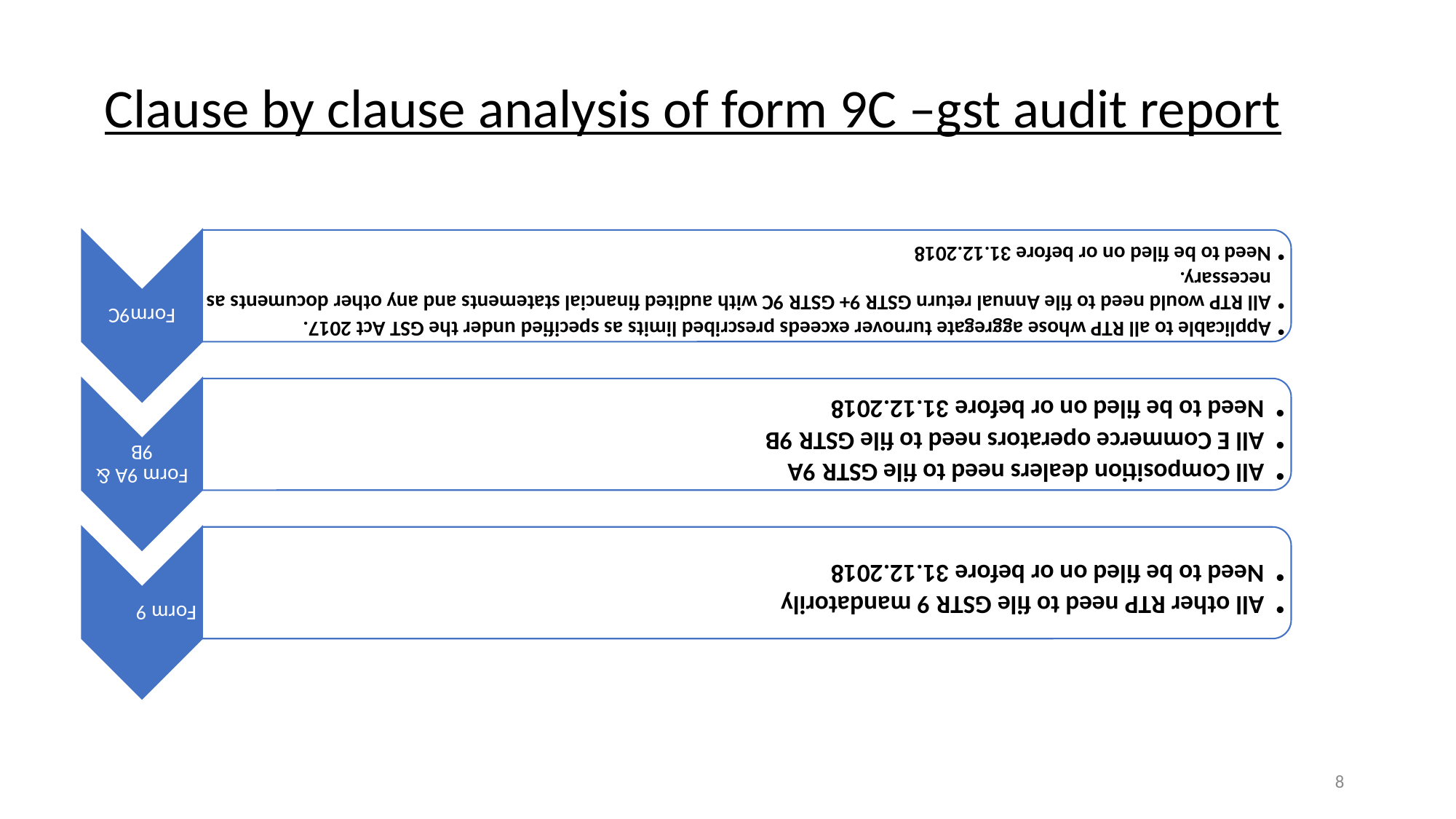

# Clause by clause analysis of form 9C –gst audit report
Form9C
Applicable to all RTP whose aggregate turnover exceeds prescribed limits as specified under the GST Act 2017.
All RTP would need to file Annual return GSTR 9+ GSTR 9C with audited financial statements and any other documents as necessary.
Need to be filed on or before 31.12.2018
Form 9A & 9B
All Composition dealers need to file GSTR 9A
All E Commerce operators need to file GSTR 9B
Need to be filed on or before 31.12.2018
Form 9
All other RTP need to file GSTR 9 mandatorily
Need to be filed on or before 31.12.2018
8